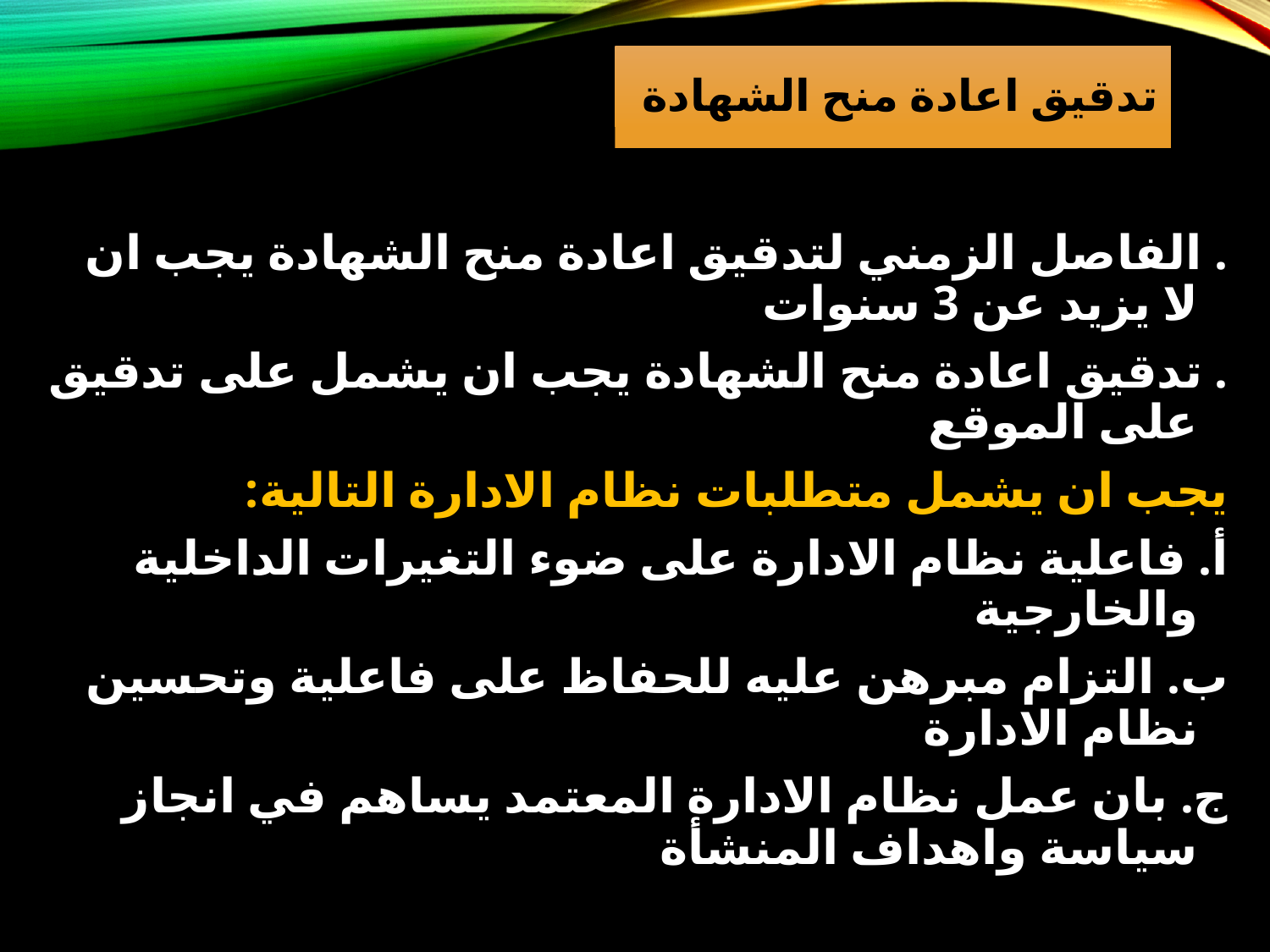

# تدقيق اعادة منح الشهادة
. الفاصل الزمني لتدقيق اعادة منح الشهادة يجب ان لا يزيد عن 3 سنوات
. تدقيق اعادة منح الشهادة يجب ان يشمل على تدقيق على الموقع
يجب ان يشمل متطلبات نظام الادارة التالية:
أ. فاعلية نظام الادارة على ضوء التغيرات الداخلية والخارجية
ب. التزام مبرهن عليه للحفاظ على فاعلية وتحسين نظام الادارة
ج. بان عمل نظام الادارة المعتمد يساهم في انجاز سياسة واهداف المنشأة